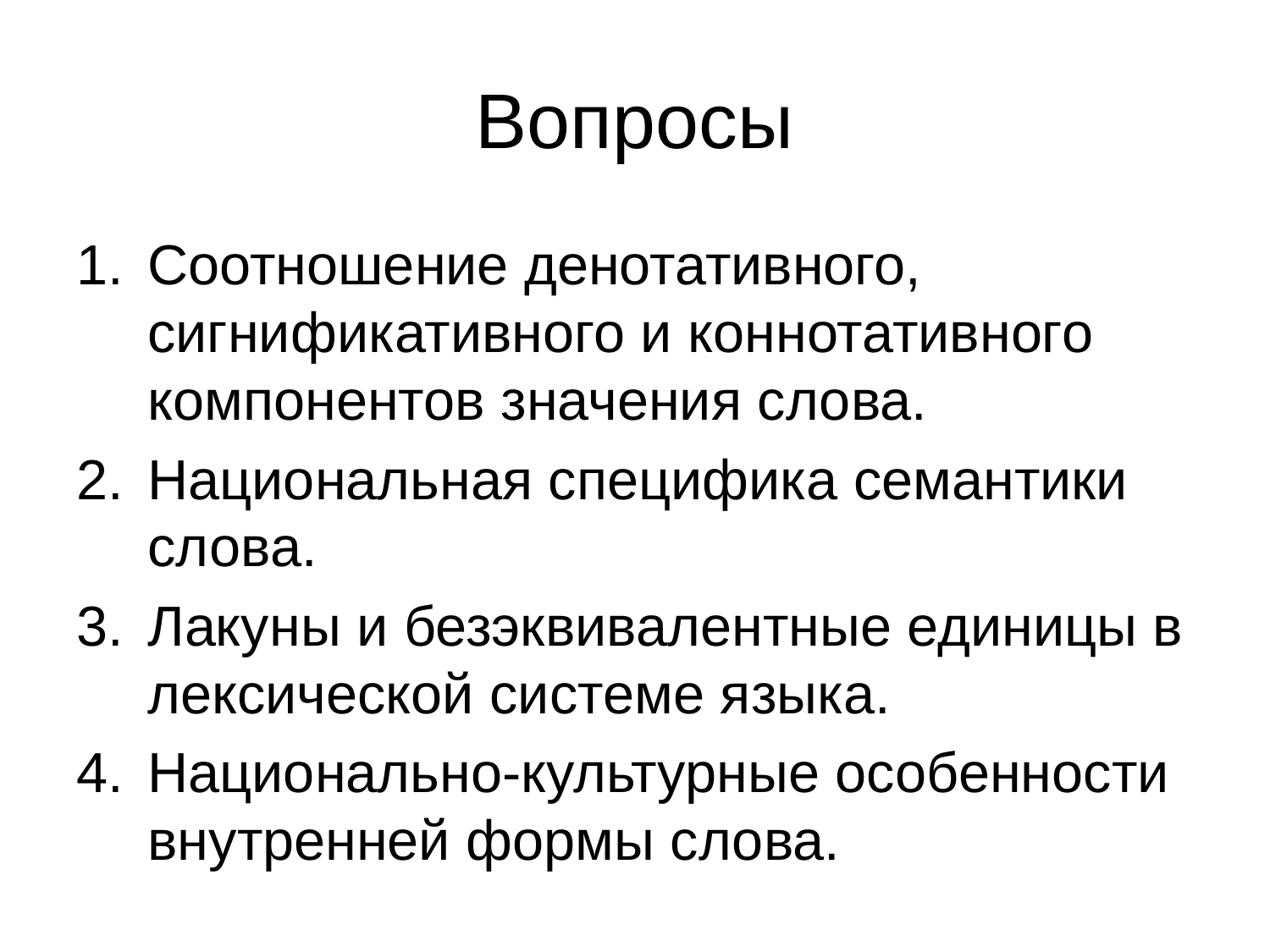

# Вопросы
Соотношение денотативного, сигнификативного и коннотативного компонентов значения слова.
Национальная специфика семантики слова.
Лакуны и безэквивалентные единицы в лексической системе языка.
Национально-культурные особенности внутренней формы слова.